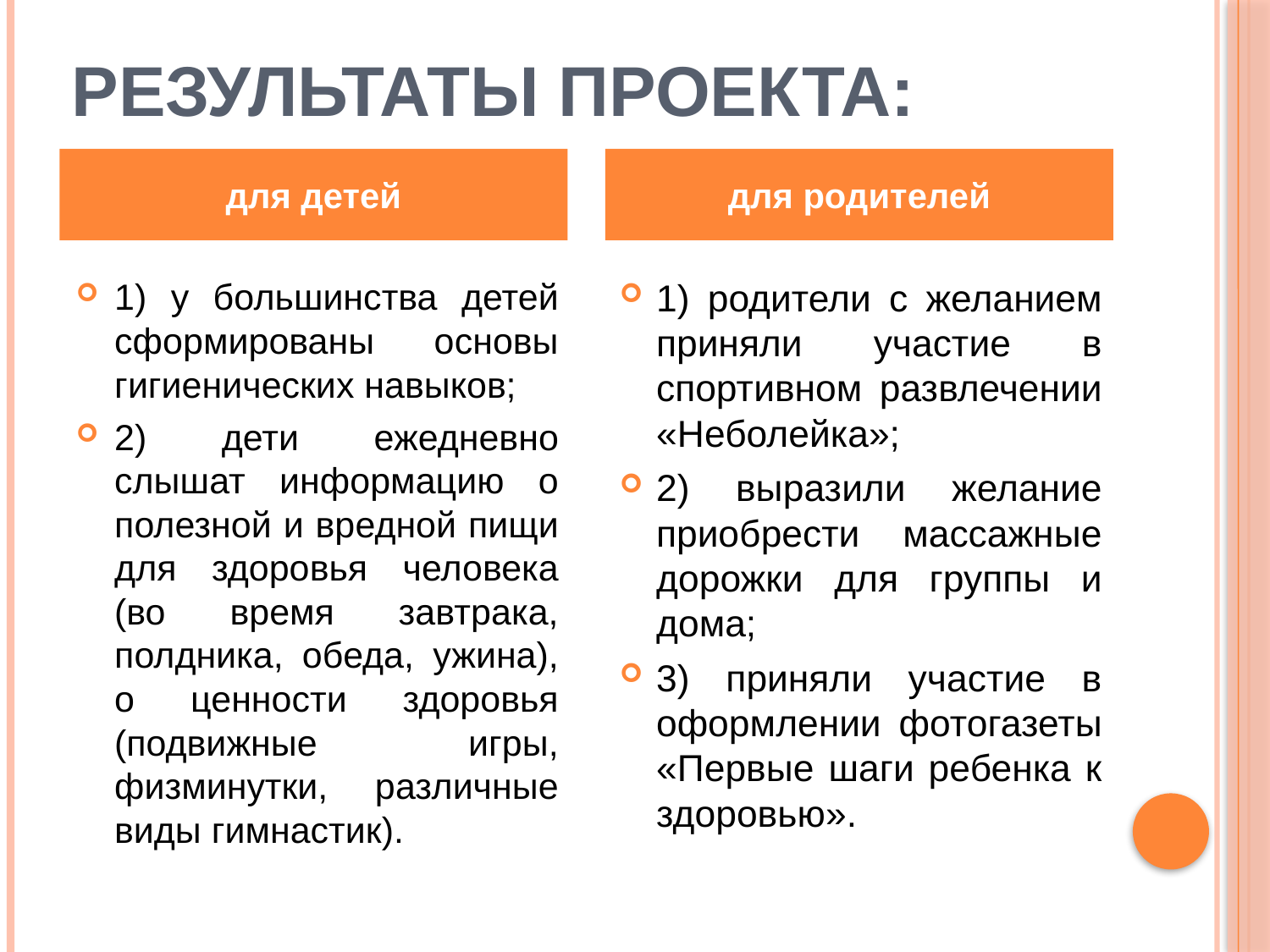

# Результаты проекта:
для детей
для родителей
1) у большинства детей сформированы основы гигиенических навыков;
2) дети ежедневно слышат информацию о полезной и вредной пищи для здоровья человека (во время завтрака, полдника, обеда, ужина), о ценности здоровья (подвижные игры, физминутки, различные виды гимнастик).

1) родители с желанием приняли участие в спортивном развлечении «Неболейка»;
2) выразили желание приобрести массажные дорожки для группы и дома;
3) приняли участие в оформлении фотогазеты «Первые шаги ребенка к здоровью».